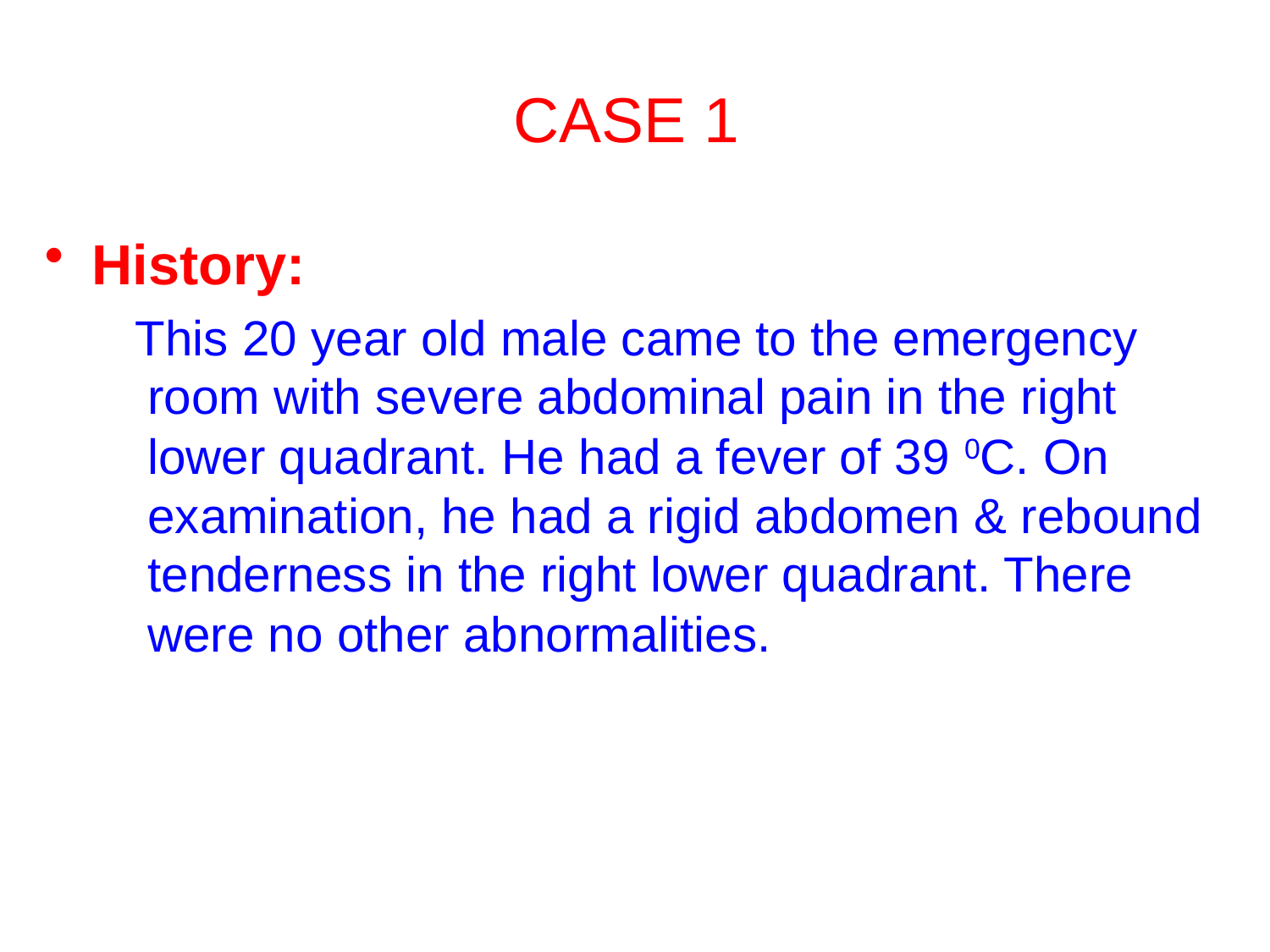

# CASE 1
History:
  This 20 year old male came to the emergency room with severe abdominal pain in the right lower quadrant. He had a fever of 39 0C. On examination, he had a rigid abdomen & rebound tenderness in the right lower quadrant. There were no other abnormalities.